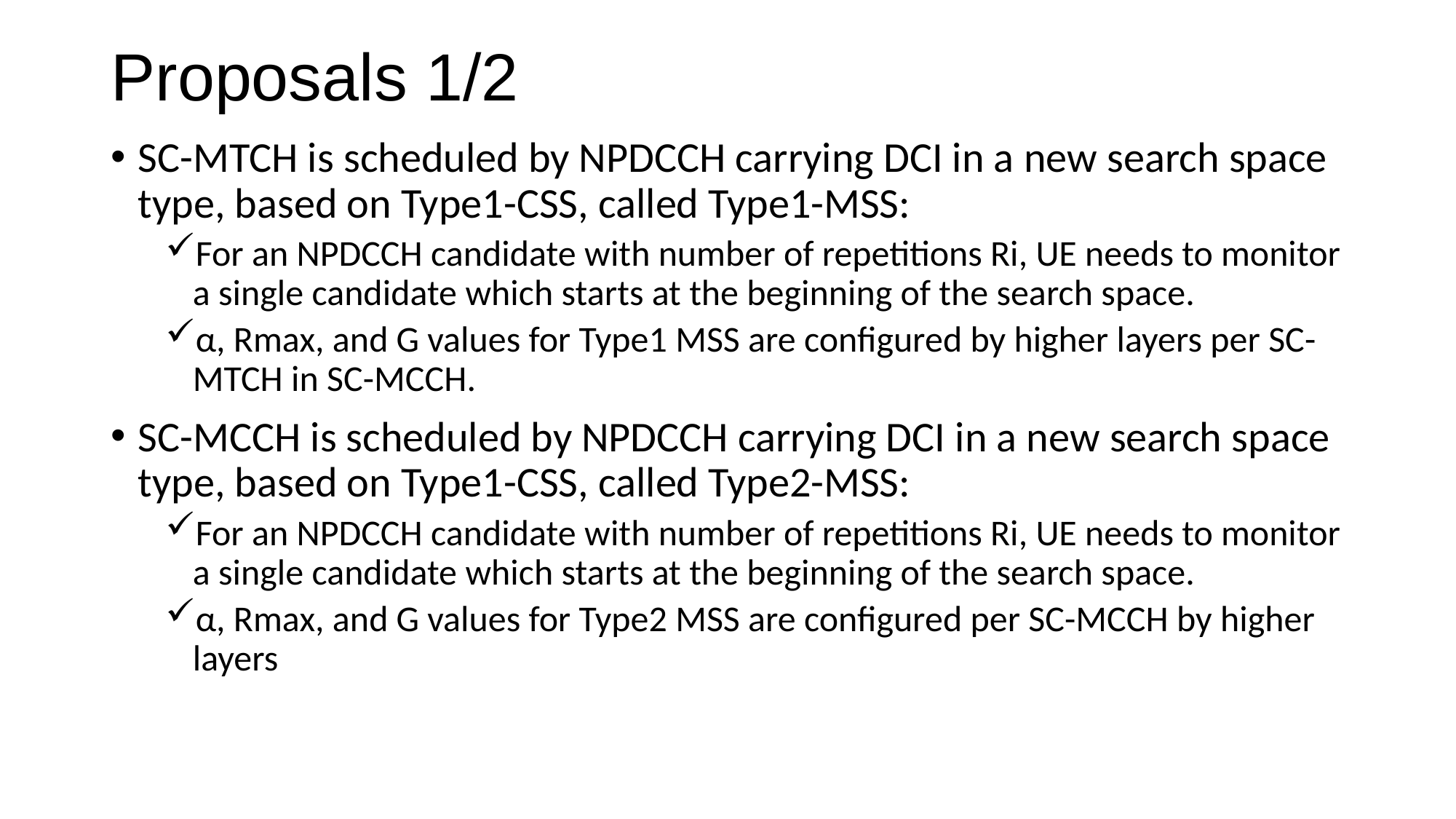

# Proposals 1/2
SC-MTCH is scheduled by NPDCCH carrying DCI in a new search space type, based on Type1-CSS, called Type1-MSS:
For an NPDCCH candidate with number of repetitions Ri, UE needs to monitor a single candidate which starts at the beginning of the search space.
α, Rmax, and G values for Type1 MSS are configured by higher layers per SC-MTCH in SC-MCCH.
SC-MCCH is scheduled by NPDCCH carrying DCI in a new search space type, based on Type1-CSS, called Type2-MSS:
For an NPDCCH candidate with number of repetitions Ri, UE needs to monitor a single candidate which starts at the beginning of the search space.
α, Rmax, and G values for Type2 MSS are configured per SC-MCCH by higher layers